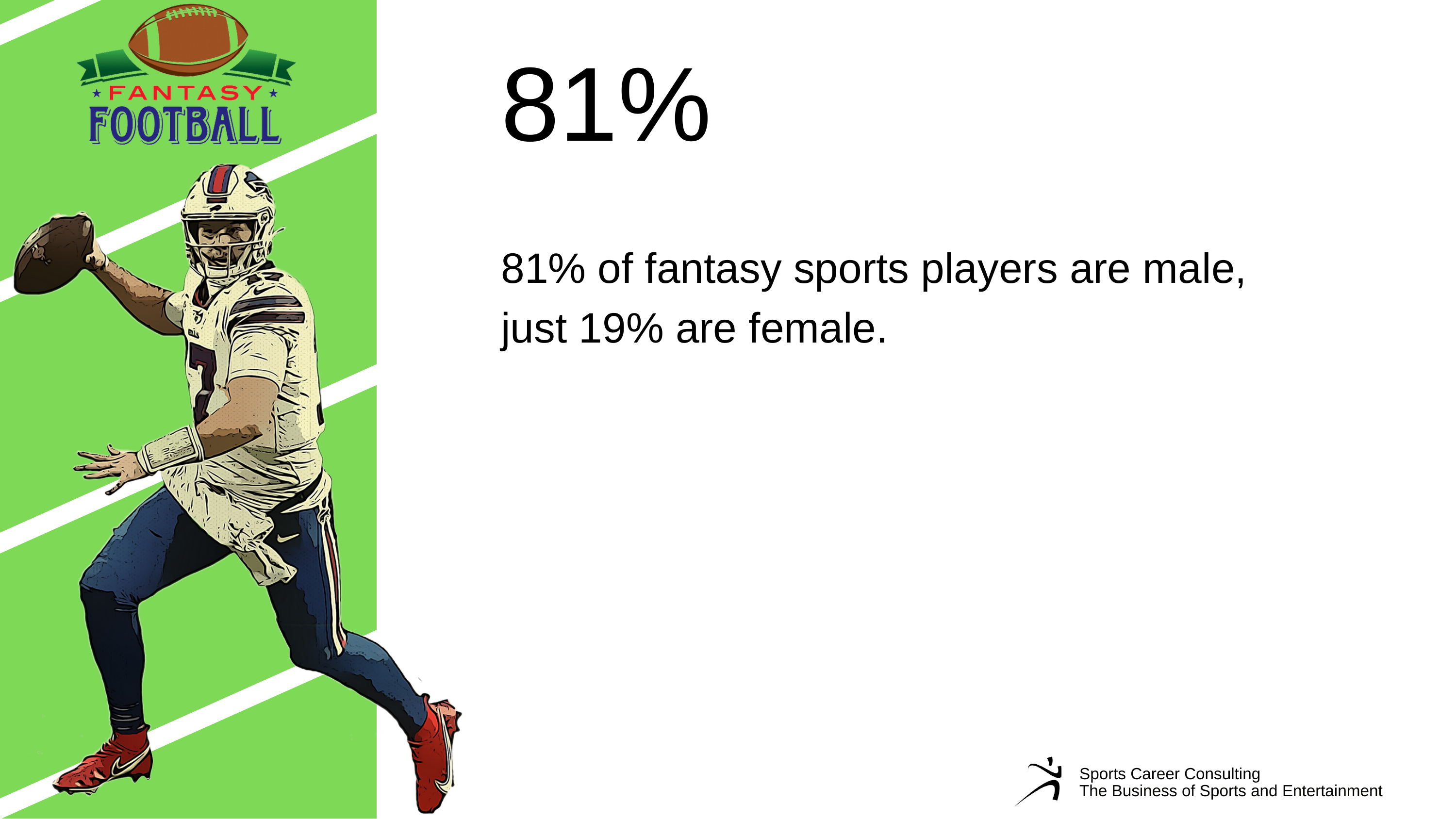

81%

81% of fantasy sports players are male, just 19% are female.

Sports Career Consulting
The Business of Sports and Entertainment